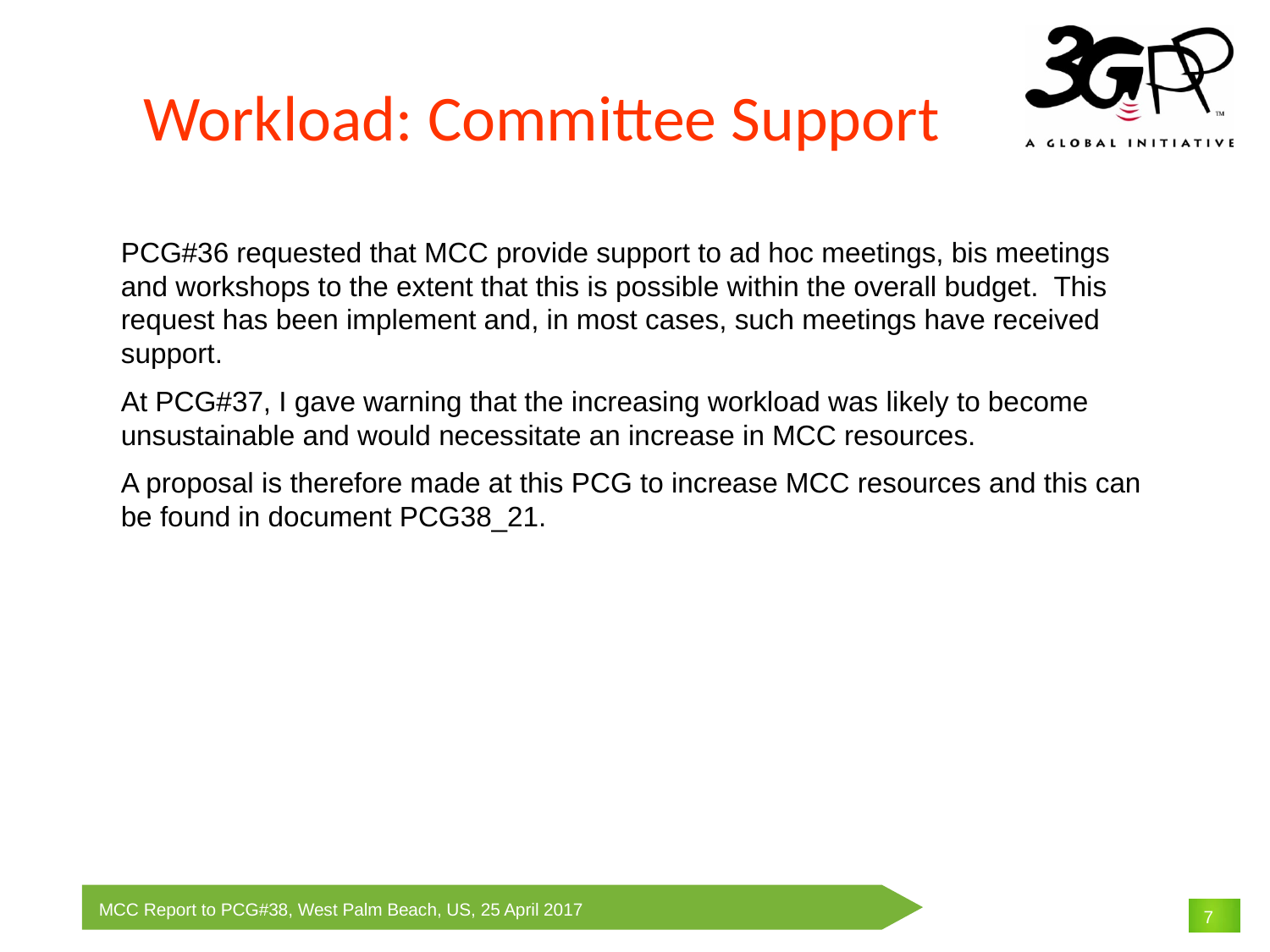

# Workload: Committee Support
PCG#36 requested that MCC provide support to ad hoc meetings, bis meetings and workshops to the extent that this is possible within the overall budget.  This request has been implement and, in most cases, such meetings have received support.
At PCG#37, I gave warning that the increasing workload was likely to become unsustainable and would necessitate an increase in MCC resources.
A proposal is therefore made at this PCG to increase MCC resources and this can be found in document PCG38_21.